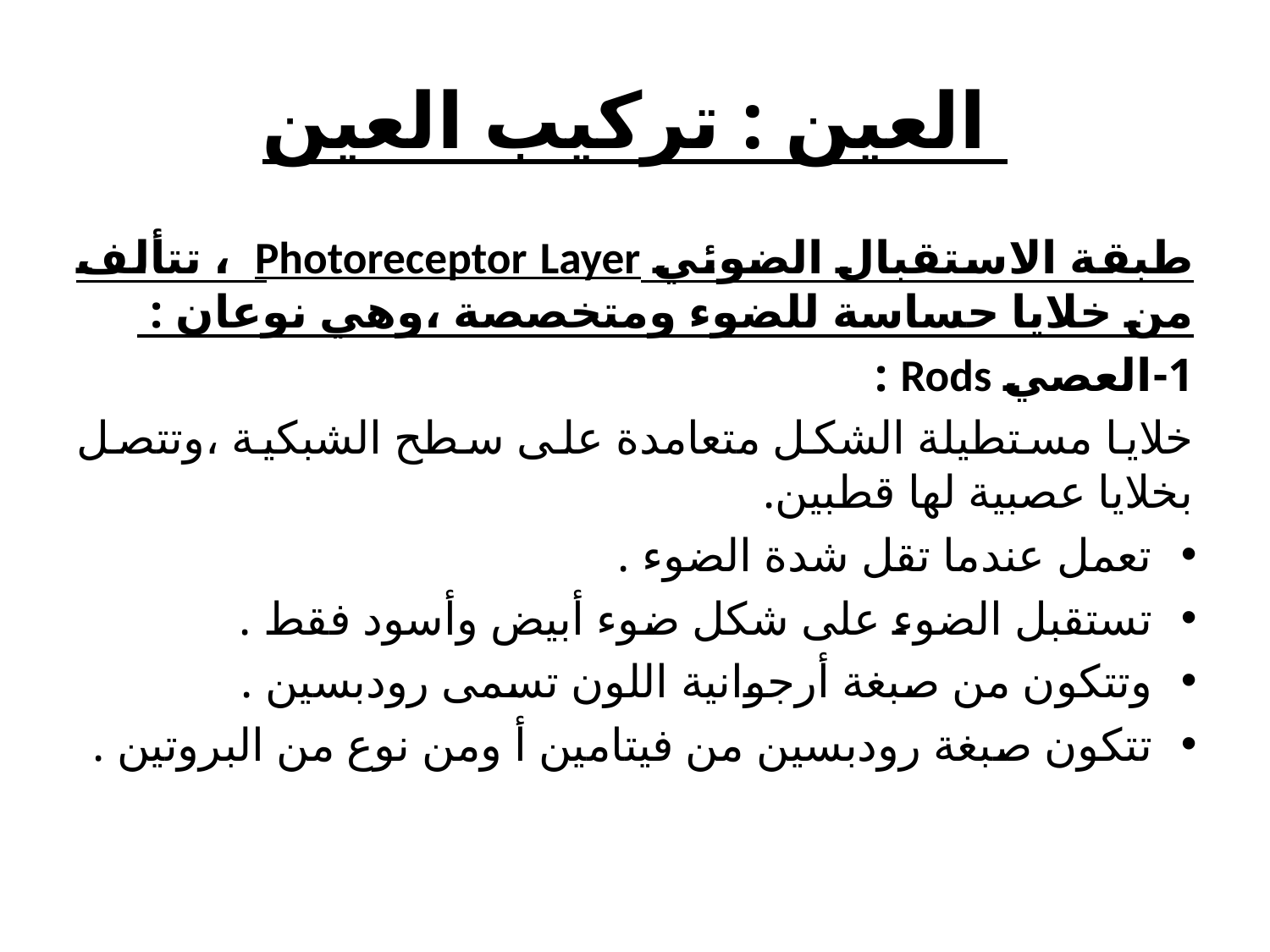

# العين : تركيب العين
طبقة الاستقبال الضوئي Photoreceptor Layer  ، تتألف من خلايا حساسة للضوء ومتخصصة ،وهي نوعان :
1-العصي Rods :
خلايا مستطيلة الشكل متعامدة على سطح الشبكية ،وتتصل بخلايا عصبية لها قطبين.
تعمل عندما تقل شدة الضوء .
تستقبل الضوء على شكل ضوء أبيض وأسود فقط .
وتتكون من صبغة أرجوانية اللون تسمى رودبسين .
تتكون صبغة رودبسين من فيتامين أ ومن نوع من البروتين .